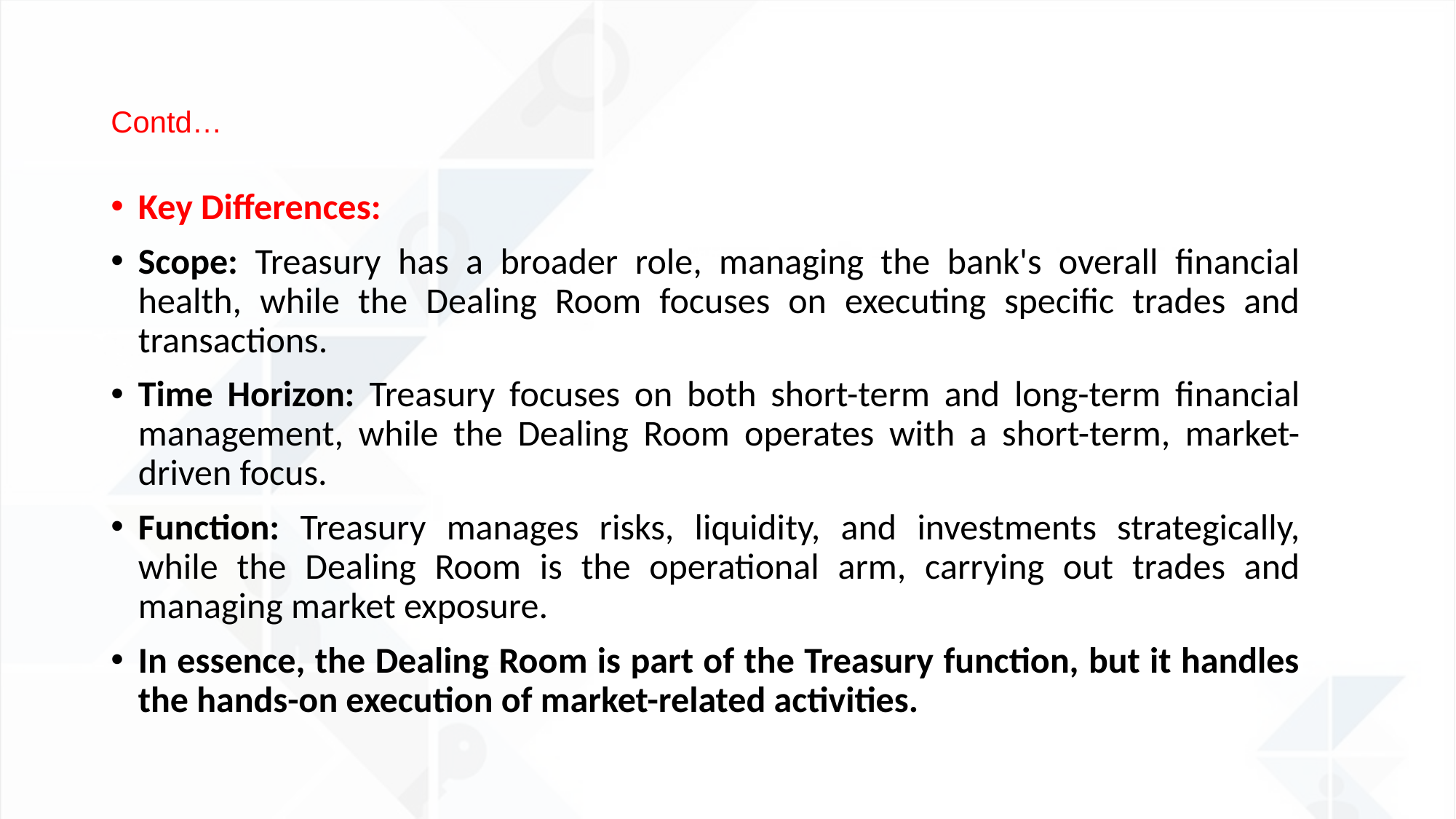

# Contd…
Key Differences:
Scope: Treasury has a broader role, managing the bank's overall financial health, while the Dealing Room focuses on executing specific trades and transactions.
Time Horizon: Treasury focuses on both short-term and long-term financial management, while the Dealing Room operates with a short-term, market-driven focus.
Function: Treasury manages risks, liquidity, and investments strategically, while the Dealing Room is the operational arm, carrying out trades and managing market exposure.
In essence, the Dealing Room is part of the Treasury function, but it handles the hands-on execution of market-related activities.